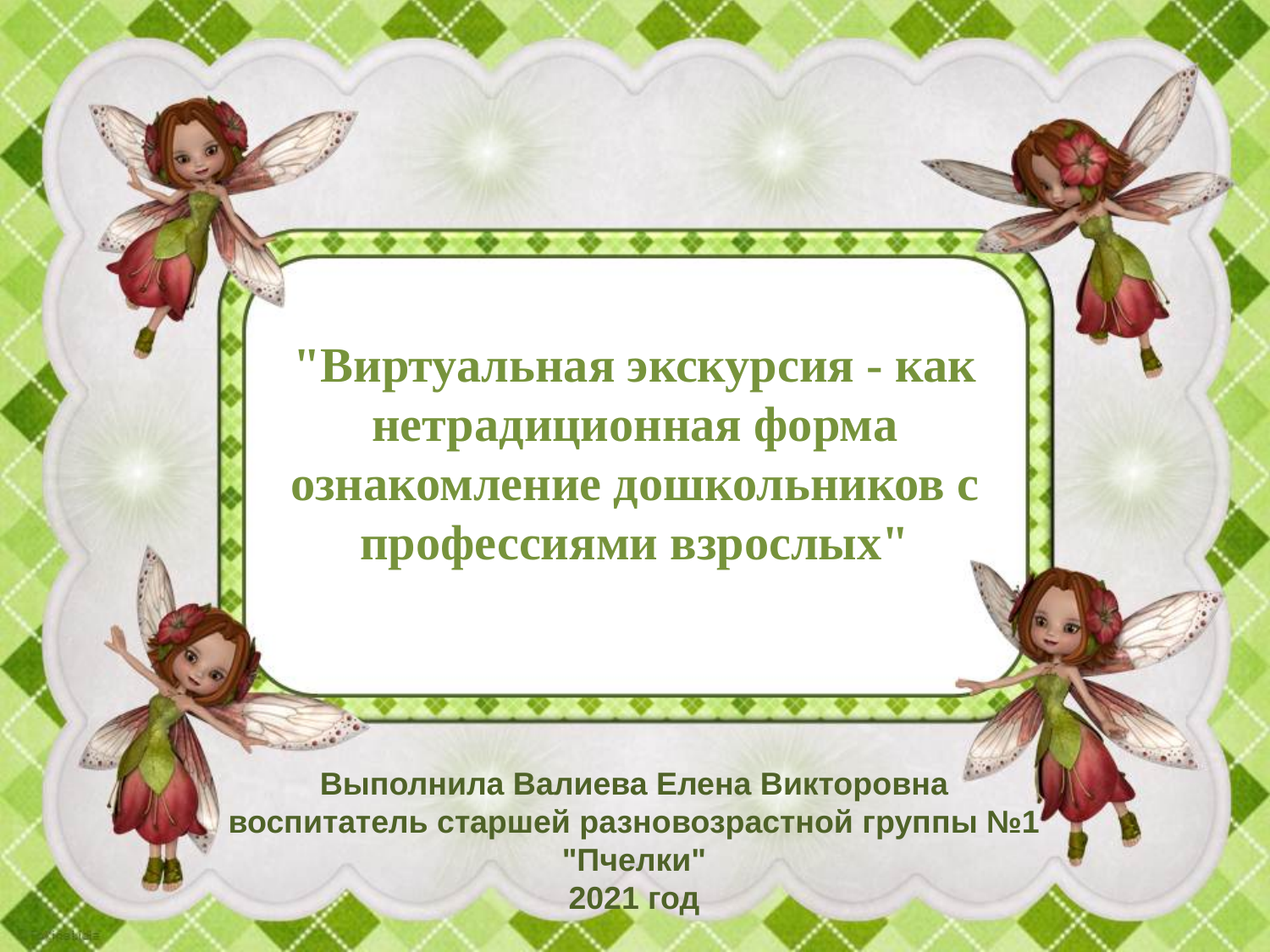

"Виртуальная экскурсия - как нетрадиционная форма ознакомление дошкольников с профессиями взрослых"
Выполнила Валиева Елена Викторовна воспитатель старшей разновозрастной группы №1 "Пчелки"
2021 год